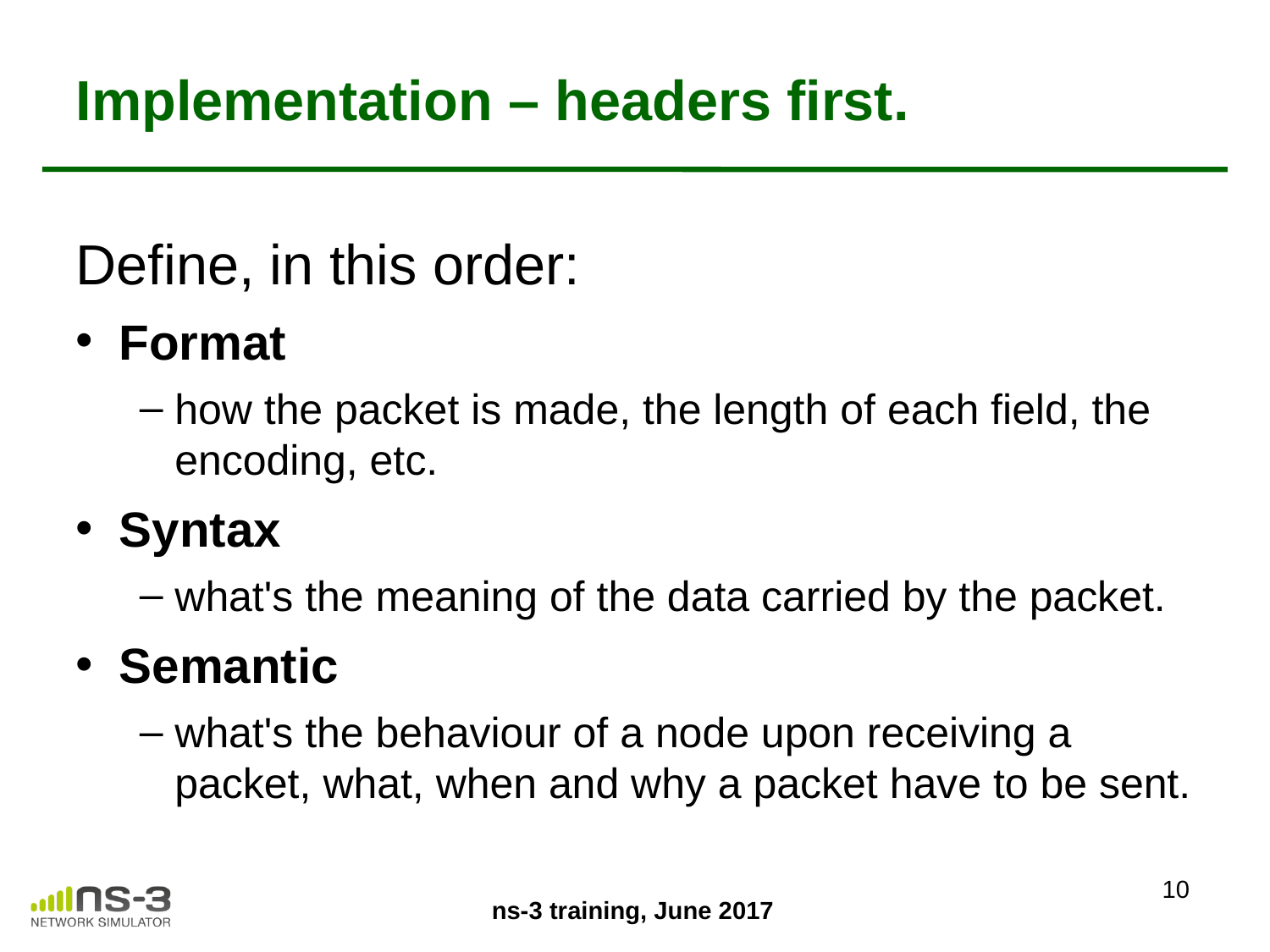

# Implementation – headers first.
Define, in this order:
Format
how the packet is made, the length of each field, the encoding, etc.
Syntax
what's the meaning of the data carried by the packet.
Semantic
what's the behaviour of a node upon receiving a packet, what, when and why a packet have to be sent.
10
ns-3 training, June 2017